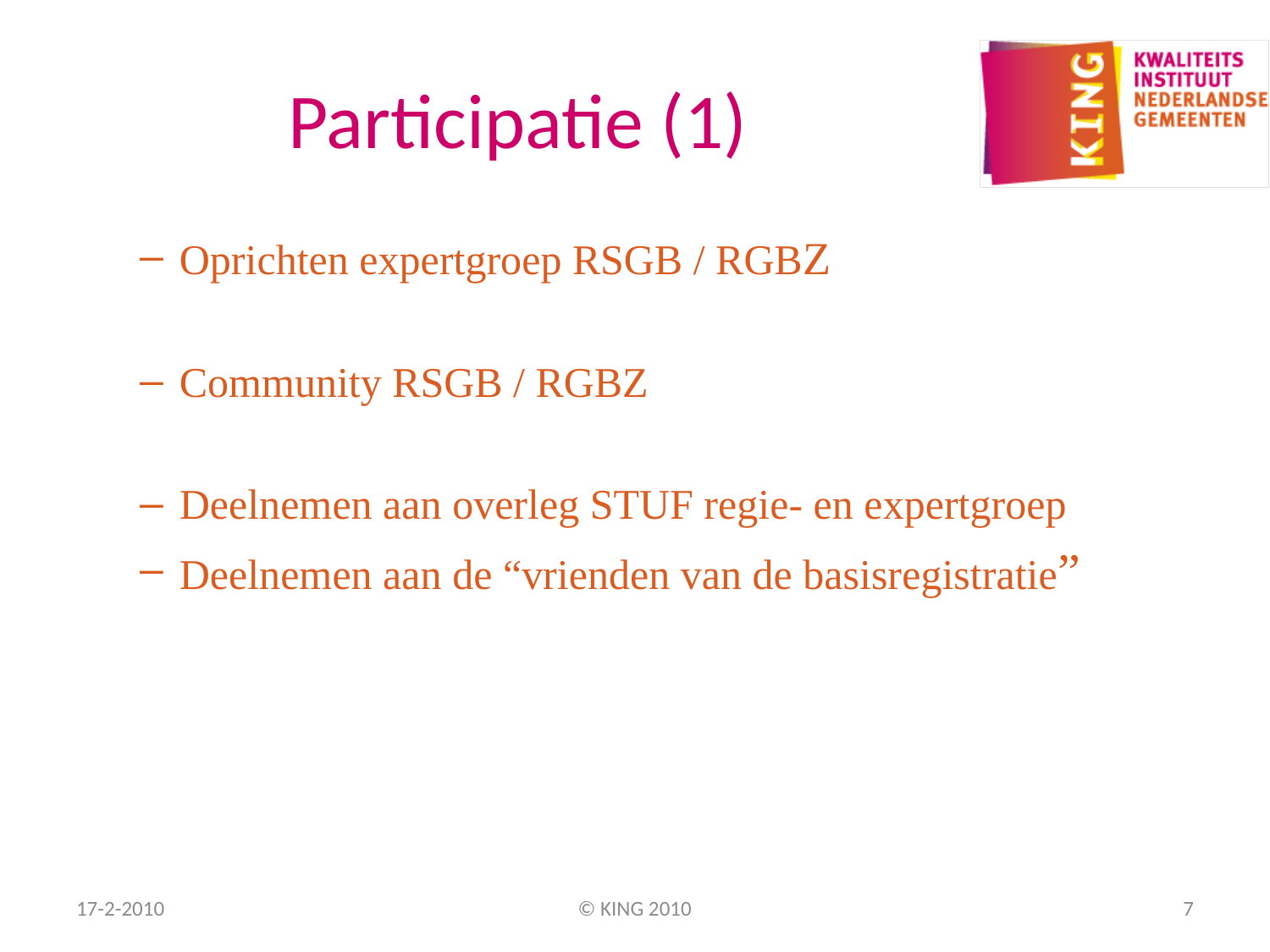

# Participatie (1)
Oprichten expertgroep RSGB / RGBZ

Community RSGB / RGBZ

Deelnemen aan overleg STUF regie- en expertgroep
Deelnemen aan de “vrienden van de basisregistratie”

17-2-2010
© KING 2010
7